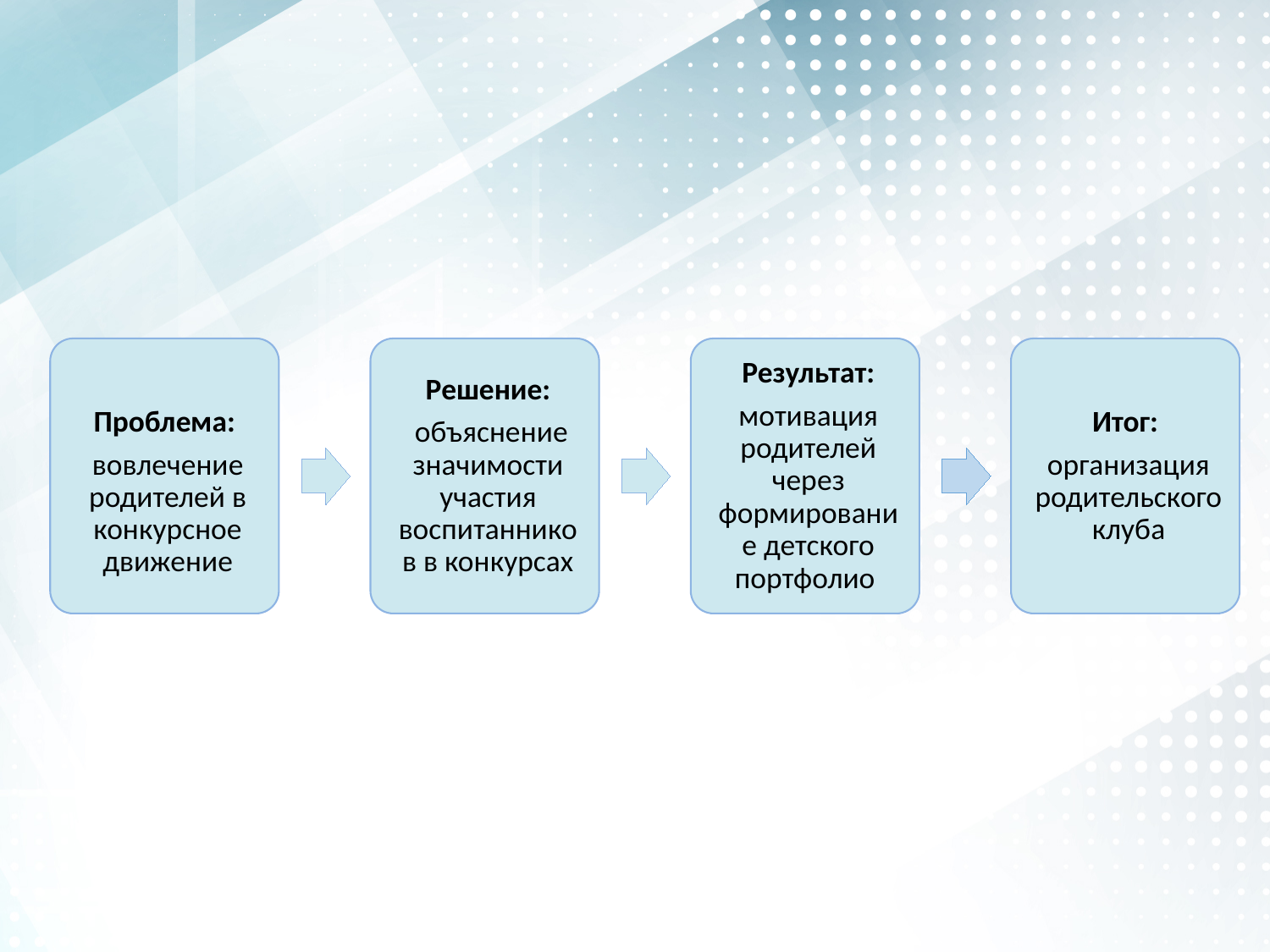

Проблема:
вовлечение родителей в конкурсное движение

Решение:
 объяснение значимости участия воспитанников в конкурсах

Результат:
мотивация родителей через формирование детского портфолио

Итог:
организация родительского клуба